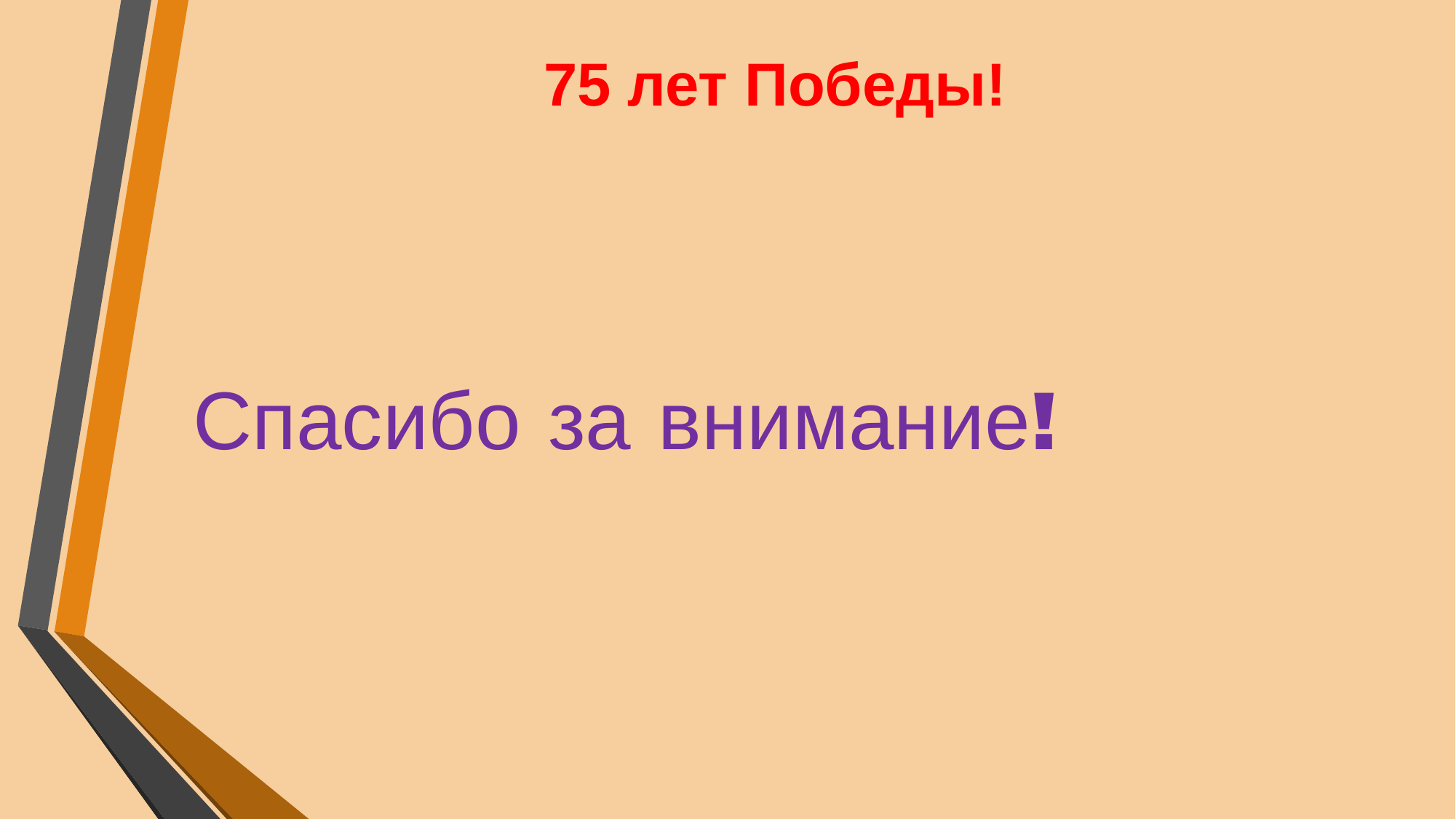

# 75 лет Победы!
Спасибо за внимание!